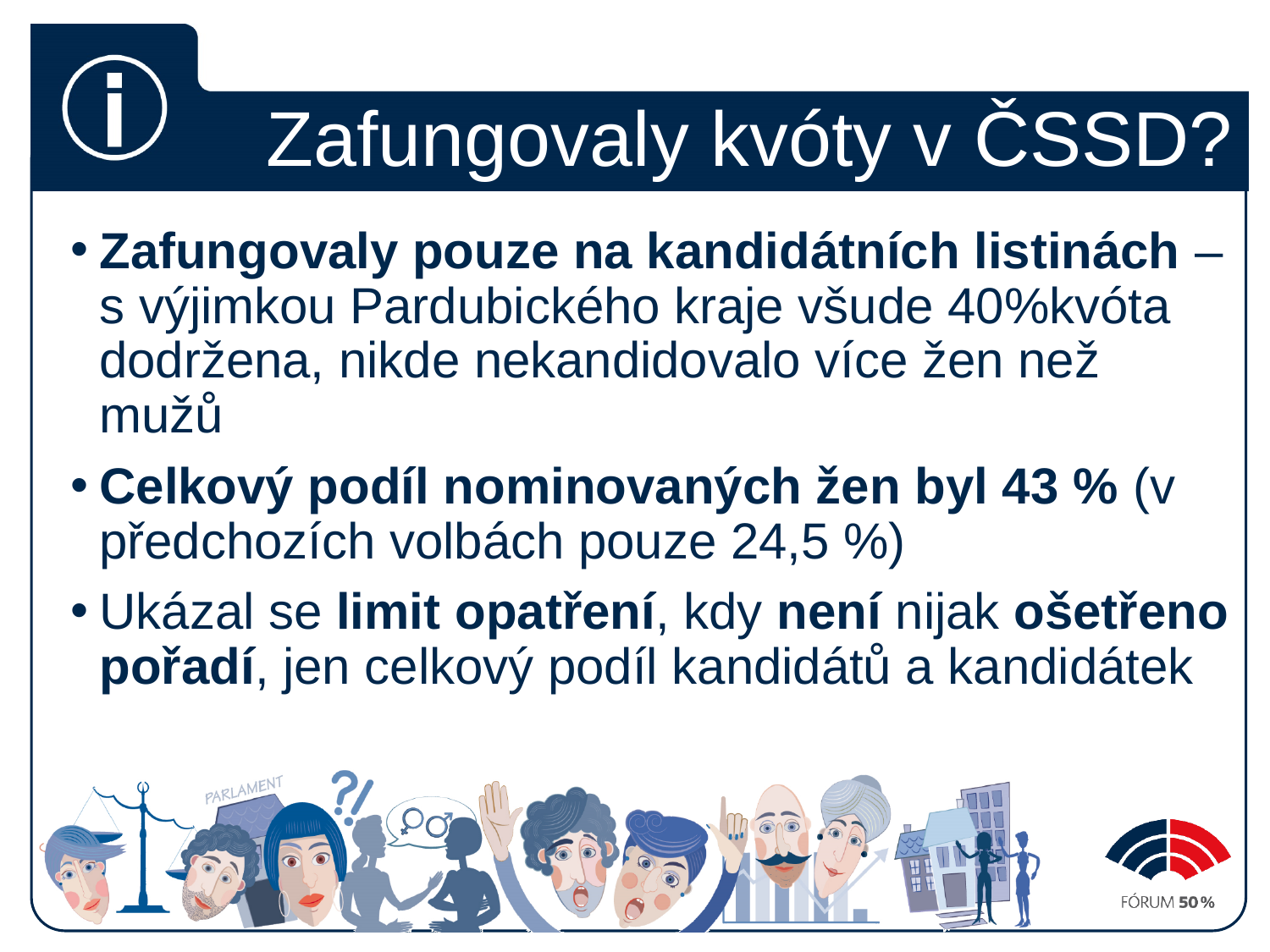

# Zafungovaly kvóty v ČSSD?
Zafungovaly pouze na kandidátních listinách – s výjimkou Pardubického kraje všude 40%kvóta dodržena, nikde nekandidovalo více žen než mužů
Celkový podíl nominovaných žen byl 43 % (v předchozích volbách pouze 24,5 %)
Ukázal se limit opatření, kdy není nijak ošetřeno pořadí, jen celkový podíl kandidátů a kandidátek